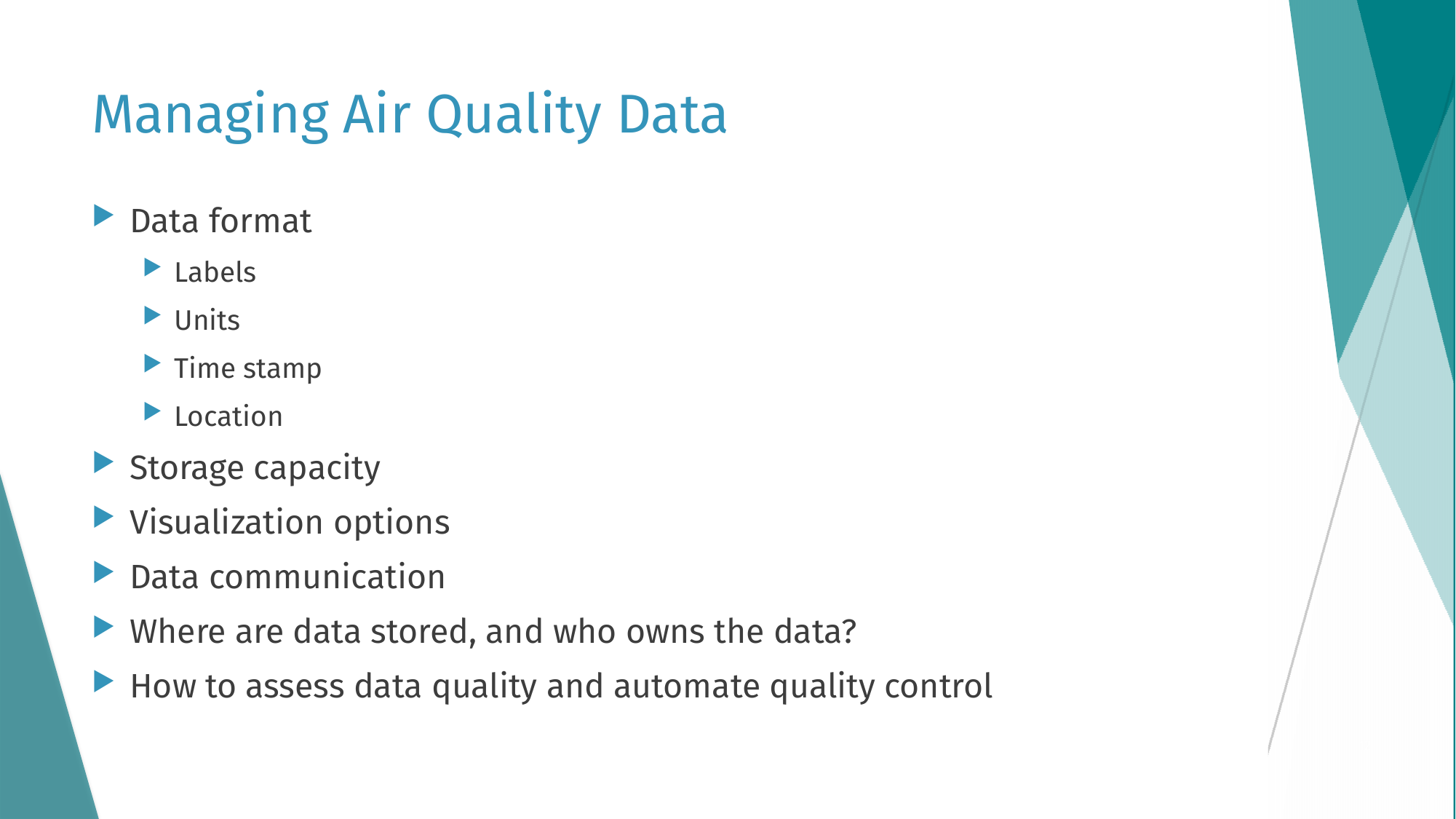

# Managing Air Quality Data
Data format​
Labels​
Units​
Time stamp​
Location​
Storage capacity​
Visualization options​
Data communication​
Where are data stored, and who owns the data?​
How to assess data quality and automate quality control​

12